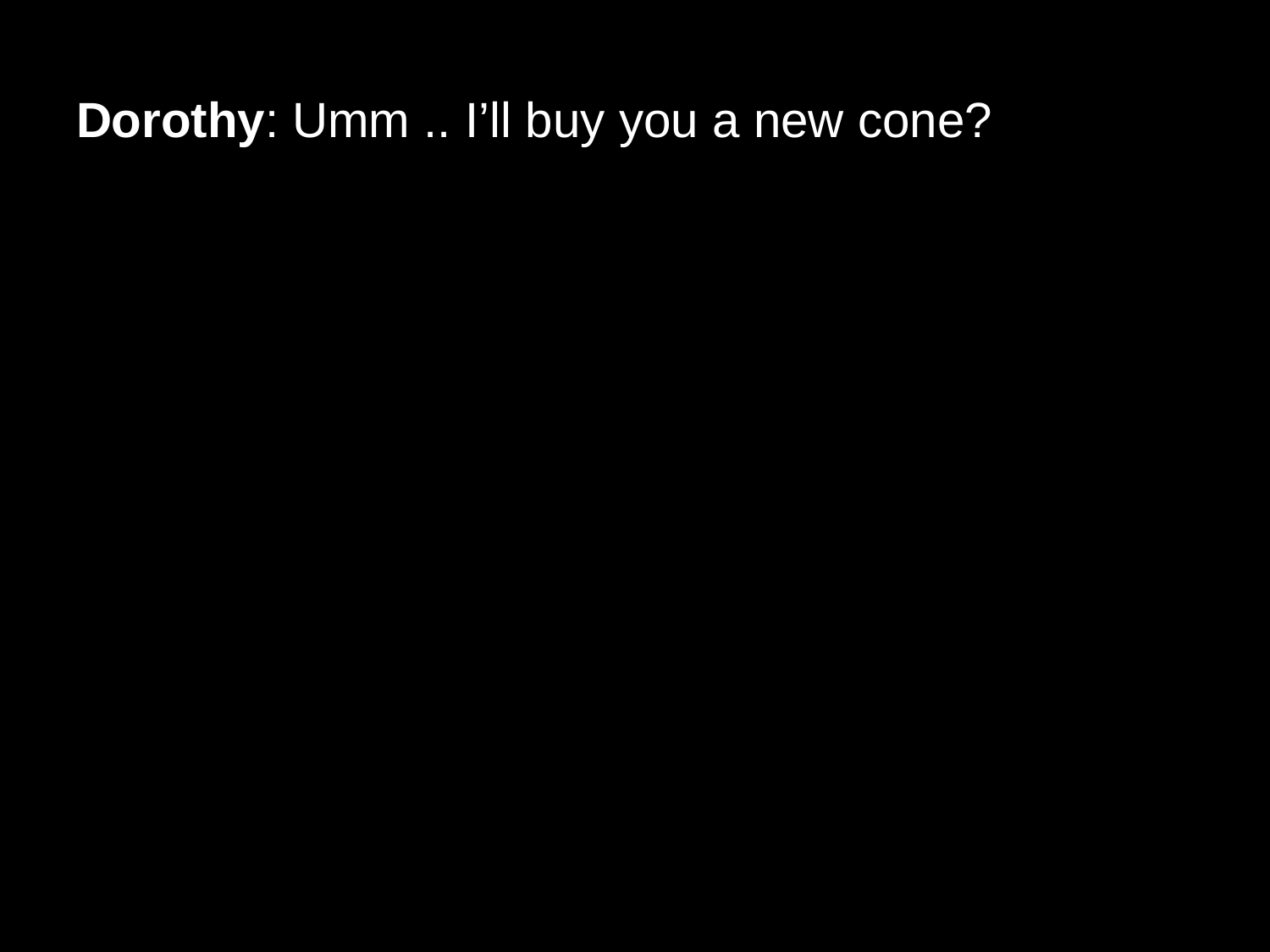

# Dorothy: Umm .. I’ll buy you a new cone?